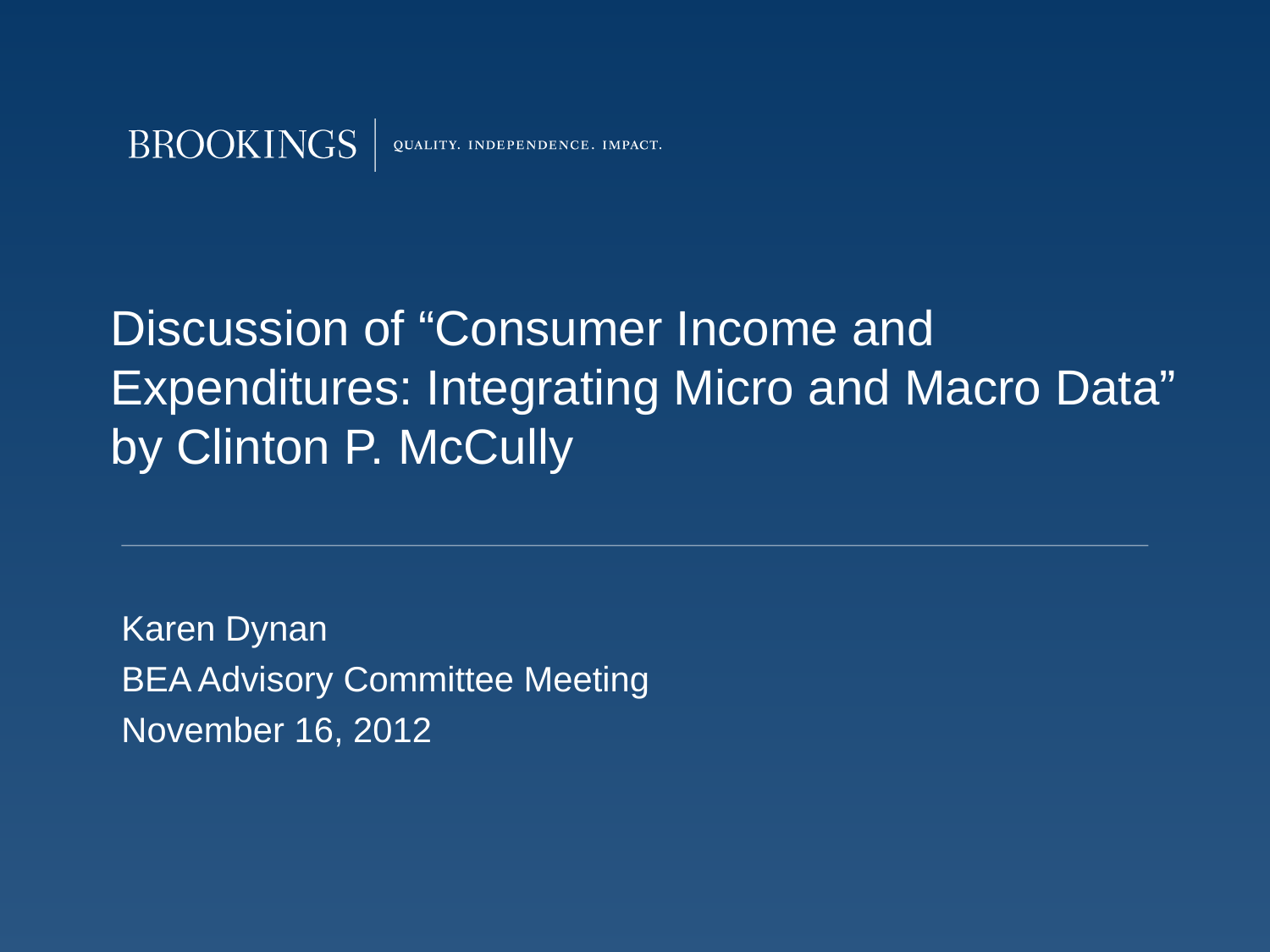

# Discussion of “Consumer Income and Expenditures: Integrating Micro and Macro Data” by Clinton P. McCully
Karen Dynan
BEA Advisory Committee Meeting
November 16, 2012